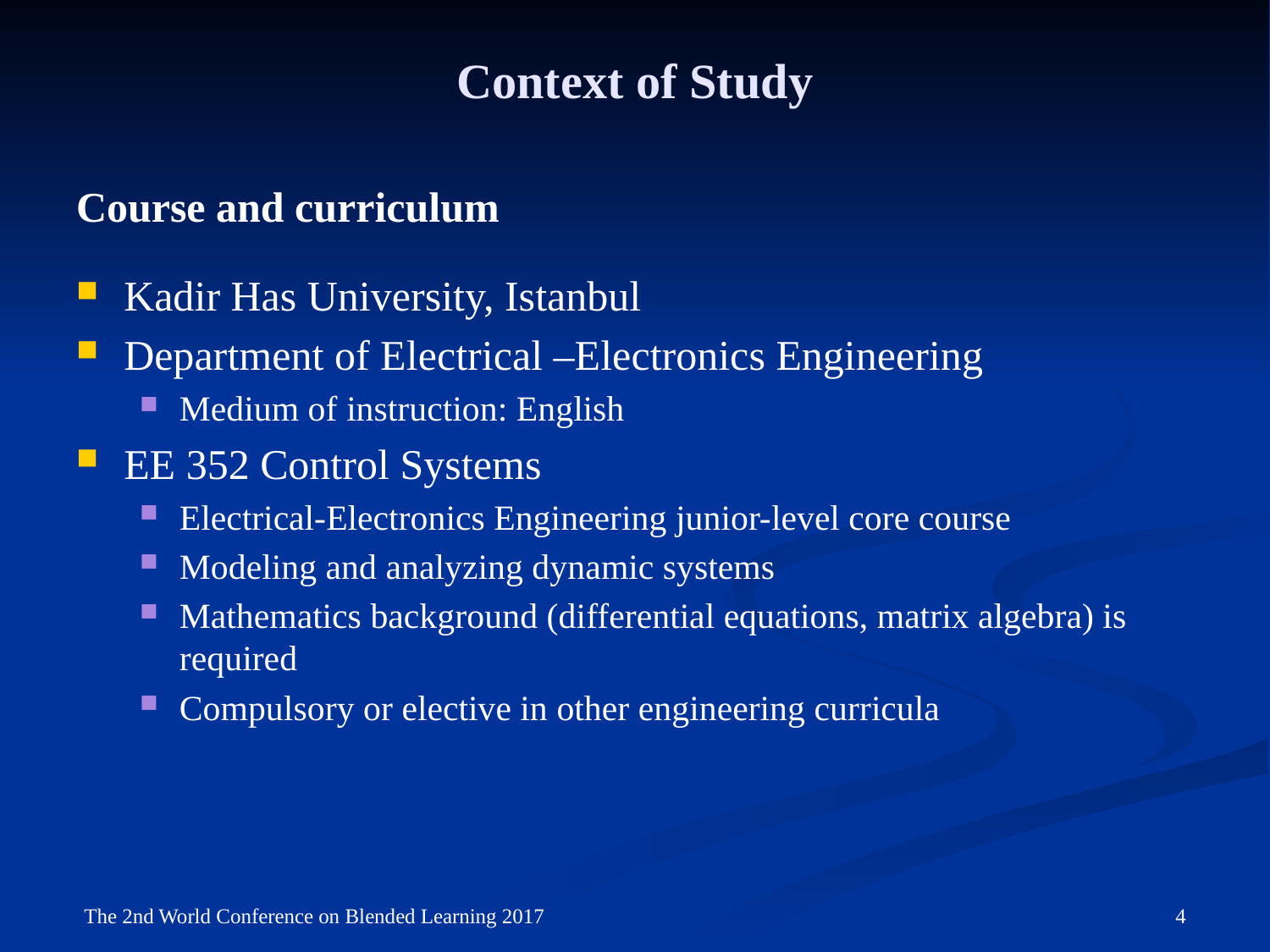

# Context of Study
Course and curriculum

Kadir Has University, Istanbul
Department of Electrical –Electronics Engineering
Medium of instruction: English
EE 352 Control Systems
Electrical-Electronics Engineering junior-level core course
Modeling and analyzing dynamic systems
Mathematics background (differential equations, matrix algebra) is required
Compulsory or elective in other engineering curricula
4
The 2nd World Conference on Blended Learning 2017